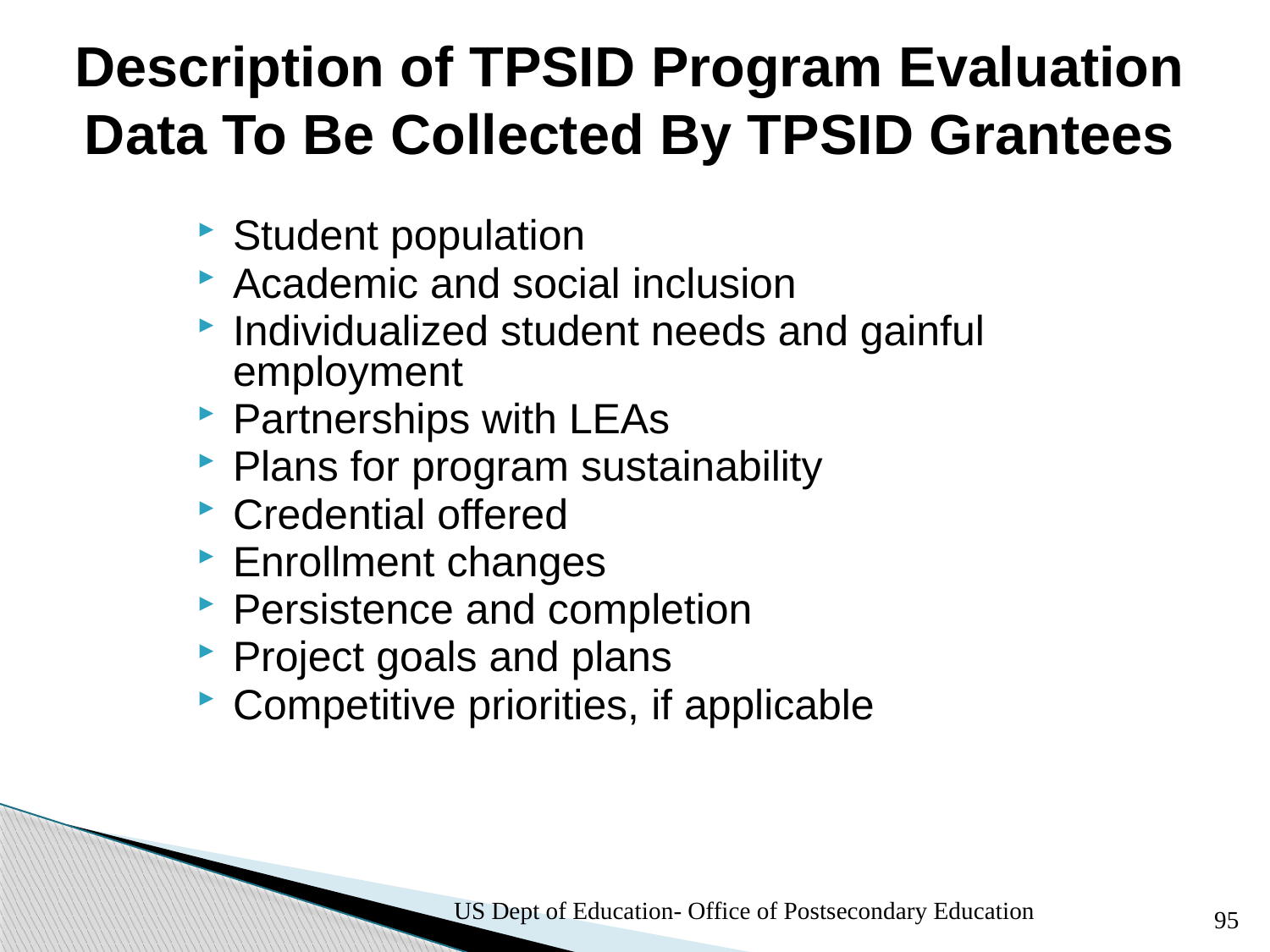

Description of TPSID Program Evaluation Data To Be Collected By TPSID Grantees
Student population
Academic and social inclusion
Individualized student needs and gainful employment
Partnerships with LEAs
Plans for program sustainability
Credential offered
Enrollment changes
Persistence and completion
Project goals and plans
Competitive priorities, if applicable

95
US Dept of Education- Office of Postsecondary Education